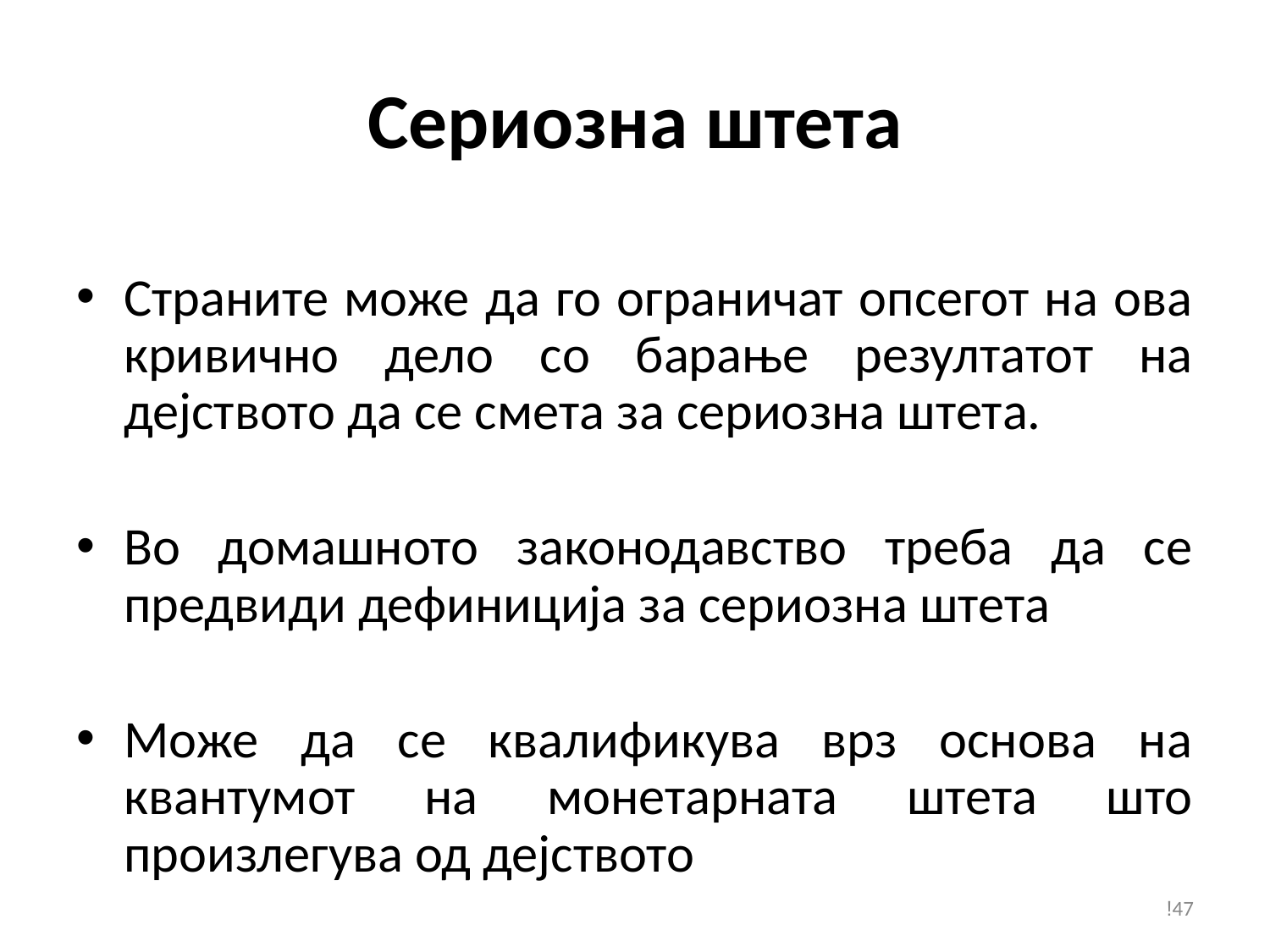

# Сериозна штета
Страните може да го ограничат опсегот на ова кривично дело со барање резултатот на дејството да се смета за сериозна штета.

Во домашното законодавство треба да се предвиди дефиниција за сериозна штета

Може да се квалификува врз основа на квантумот на монетарната штета што произлегува од дејството
!47